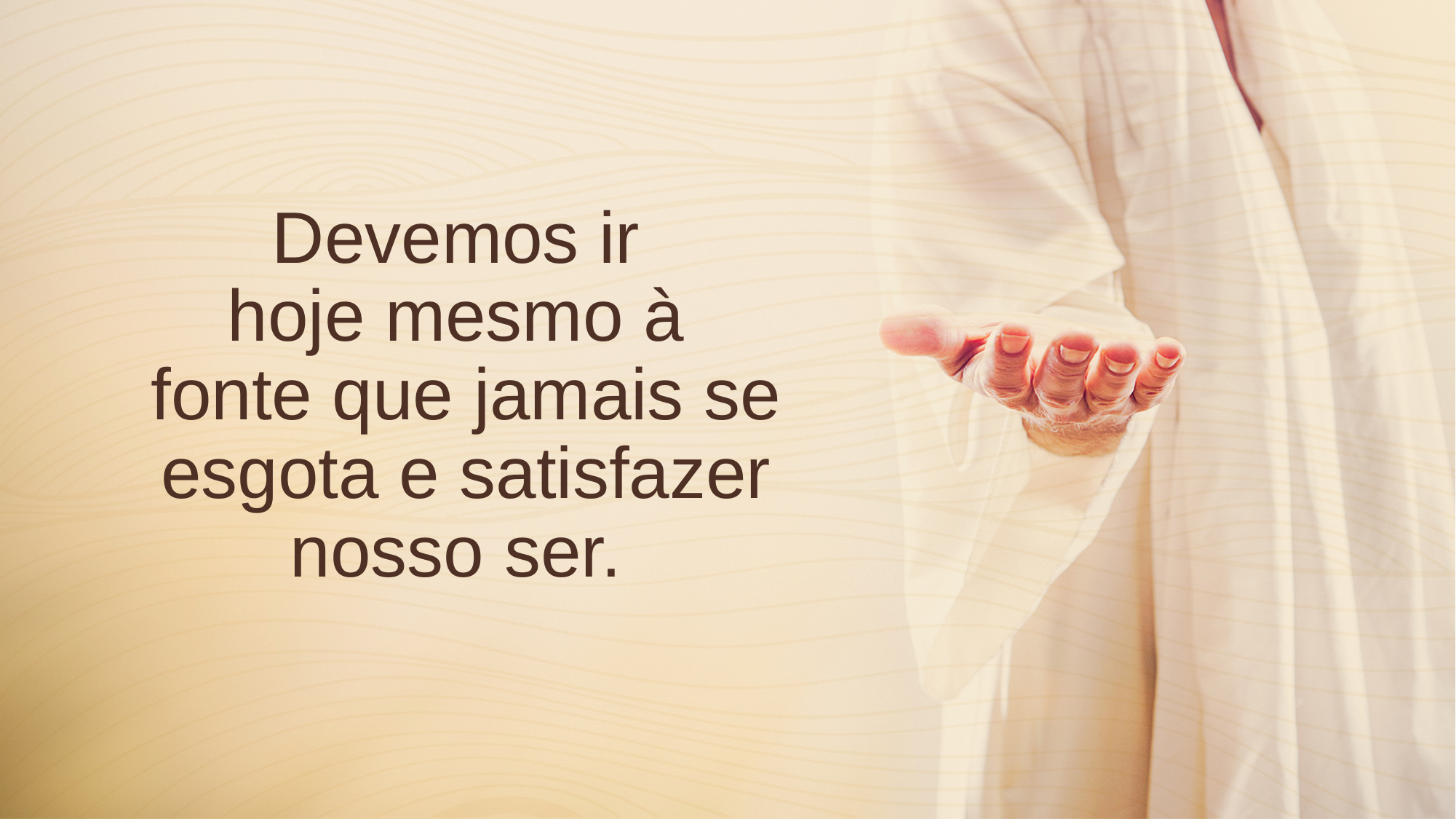

Devemos ir
hoje mesmo à
fonte que jamais se esgota e satisfazer nosso ser.